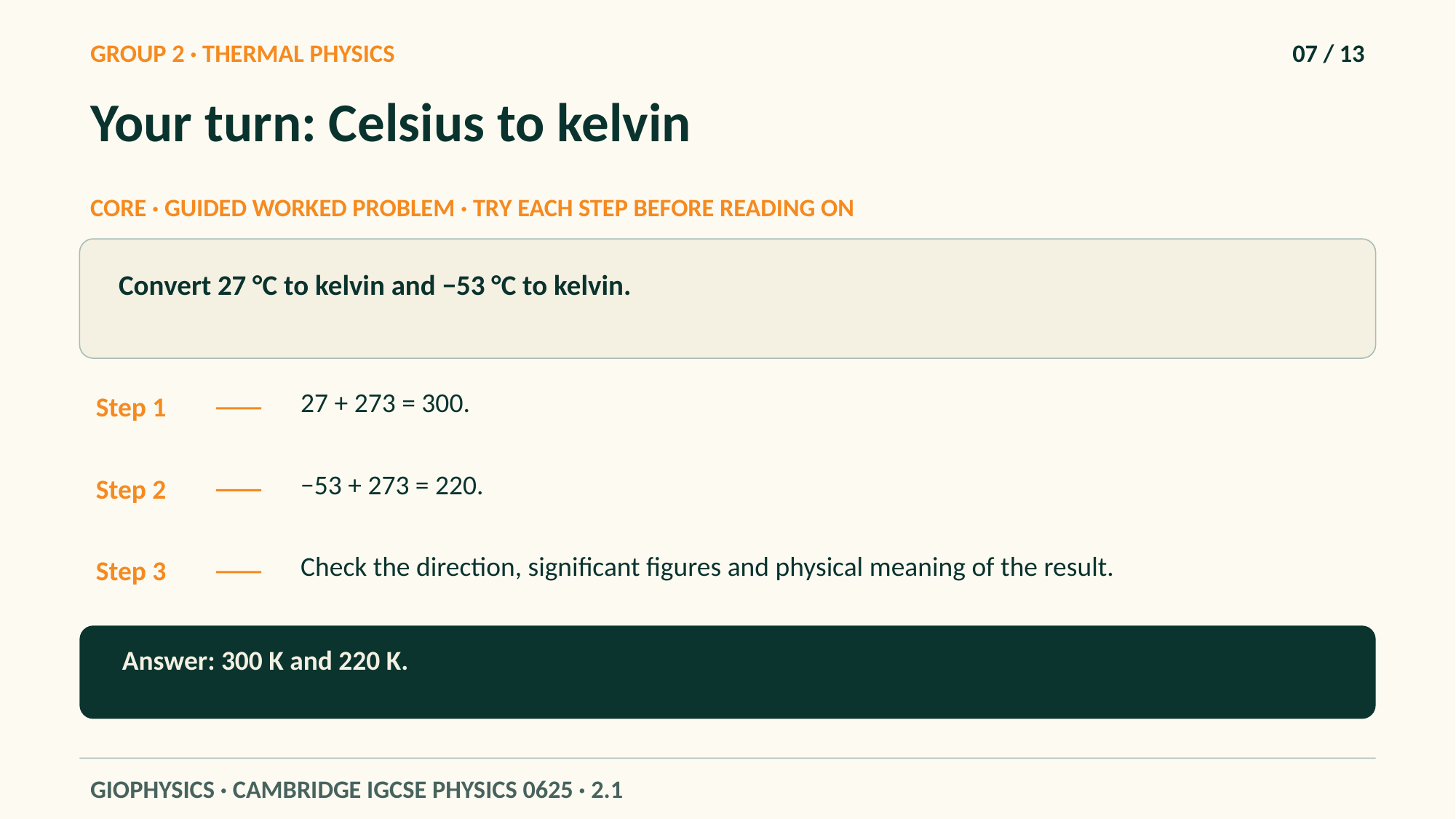

GROUP 2 · THERMAL PHYSICS
07 / 13
Your turn: Celsius to kelvin
CORE · GUIDED WORKED PROBLEM · TRY EACH STEP BEFORE READING ON

Convert 27 °C to kelvin and −53 °C to kelvin.
27 + 273 = 300.
Step 1

−53 + 273 = 220.
Step 2

Check the direction, significant figures and physical meaning of the result.
Step 3

Answer: 300 K and 220 K.

GIOPHYSICS · CAMBRIDGE IGCSE PHYSICS 0625 · 2.1